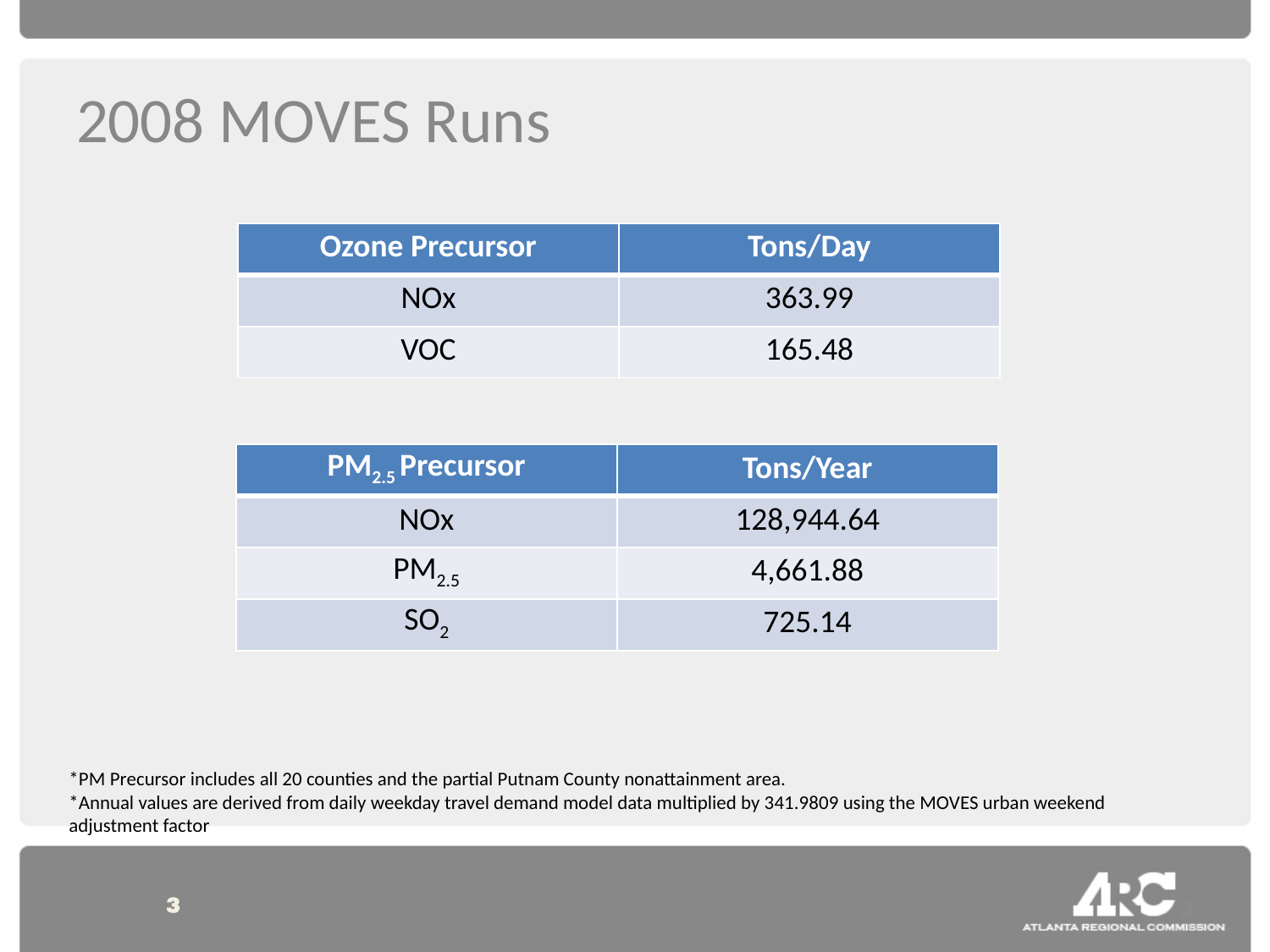

# 2008 MOVES Runs
| Ozone Precursor | Tons/Day |
| --- | --- |
| NOx | 363.99 |
| VOC | 165.48 |
| PM2.5 Precursor | Tons/Year |
| --- | --- |
| NOx | 128,944.64 |
| PM2.5 | 4,661.88 |
| SO2 | 725.14 |
*PM Precursor includes all 20 counties and the partial Putnam County nonattainment area.
*Annual values are derived from daily weekday travel demand model data multiplied by 341.9809 using the MOVES urban weekend adjustment factor
3
3